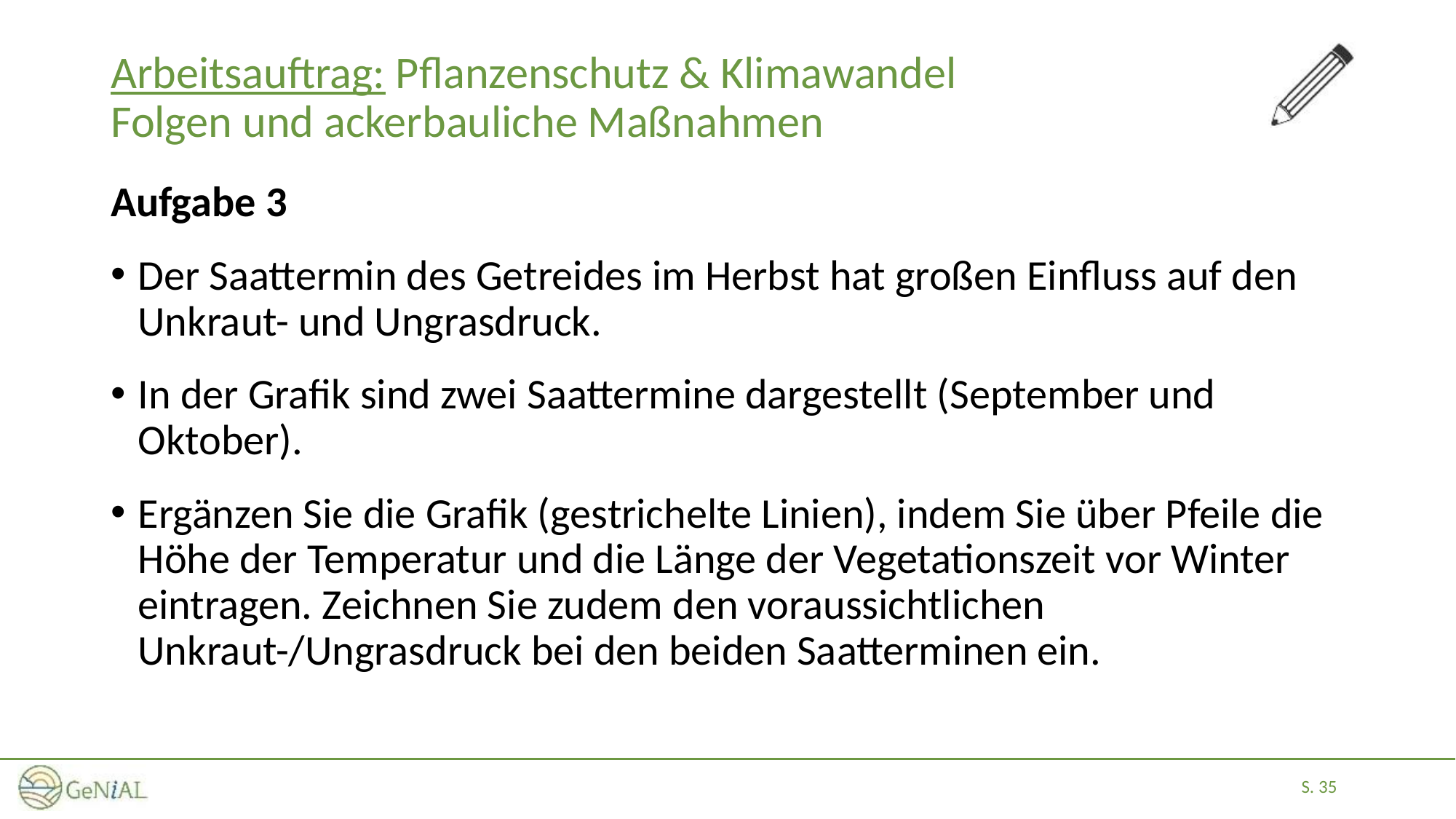

# Arbeitsauftrag: Pflanzenschutz & Klimawandel Folgen und ackerbauliche Maßnahmen
Aufgabe 3
Der Saattermin des Getreides im Herbst hat großen Einfluss auf den Unkraut- und Ungrasdruck.
In der Grafik sind zwei Saattermine dargestellt (September und Oktober).
Ergänzen Sie die Grafik (gestrichelte Linien), indem Sie über Pfeile die Höhe der Temperatur und die Länge der Vegetationszeit vor Winter eintragen. Zeichnen Sie zudem den voraussichtlichen Unkraut-/Ungrasdruck bei den beiden Saatterminen ein.